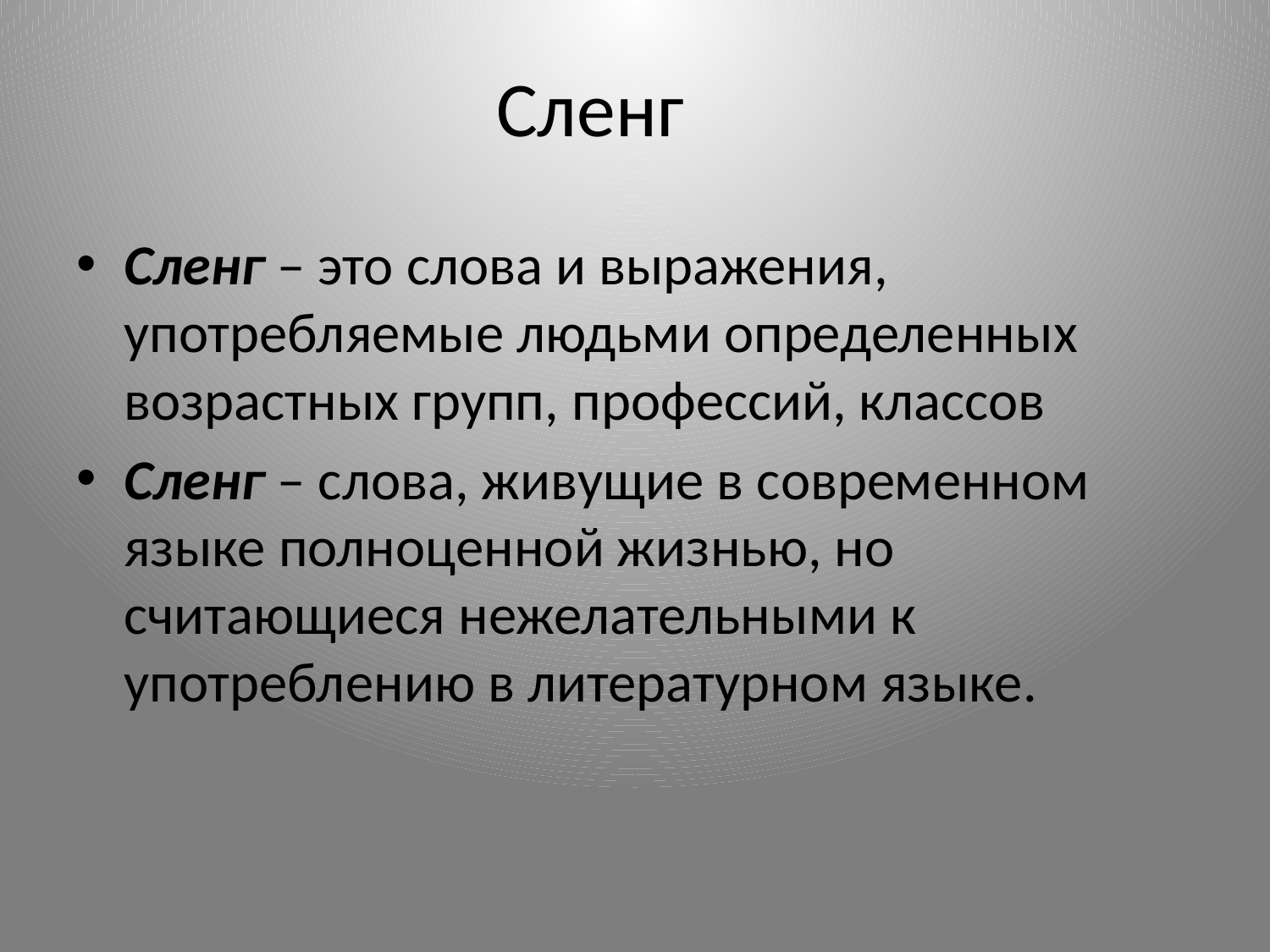

# Сленг
Сленг – это слова и выражения, употребляемые людьми определенных возрастных групп, профессий, классов
Сленг – слова, живущие в современном языке полноценной жизнью, но считающиеся нежелательными к употреблению в литературном языке.